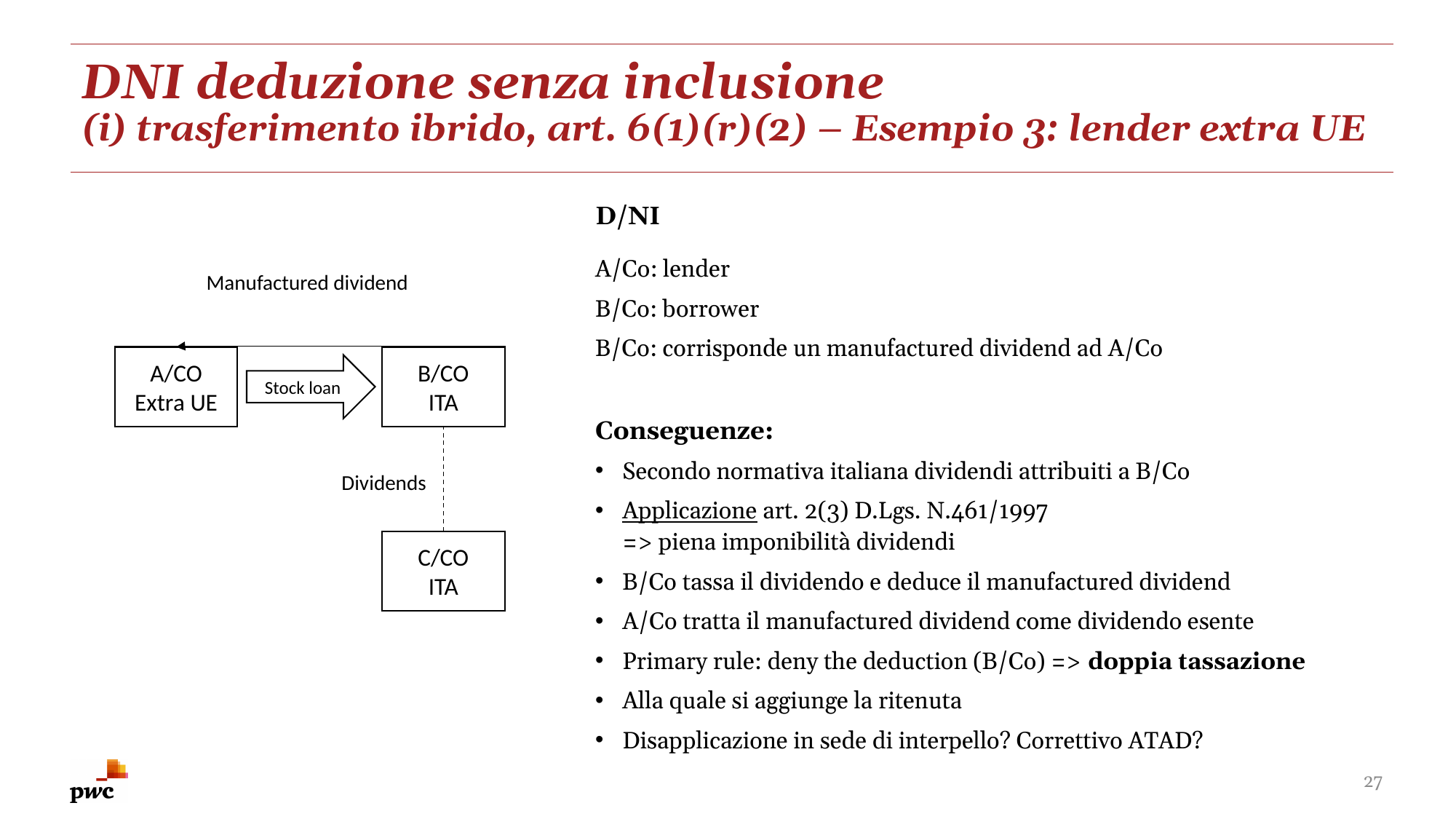

# DNI deduzione senza inclusione (i) trasferimento ibrido, art. 6(1)(r)(2) – Esempio 3: lender extra UE
D/NI
A/Co: lender
B/Co: borrower
B/Co: corrisponde un manufactured dividend ad A/Co

Conseguenze:
Secondo normativa italiana dividendi attribuiti a B/Co
Applicazione art. 2(3) D.Lgs. N.461/1997
=> piena imponibilità dividendi
B/Co tassa il dividendo e deduce il manufactured dividend
A/Co tratta il manufactured dividend come dividendo esente
Primary rule: deny the deduction (B/Co) => doppia tassazione
Alla quale si aggiunge la ritenuta
Disapplicazione in sede di interpello? Correttivo ATAD?
Manufactured dividend
A/CO
Extra UE
B/CO
ITA
Stock loan
Dividends
C/CO
ITA
27